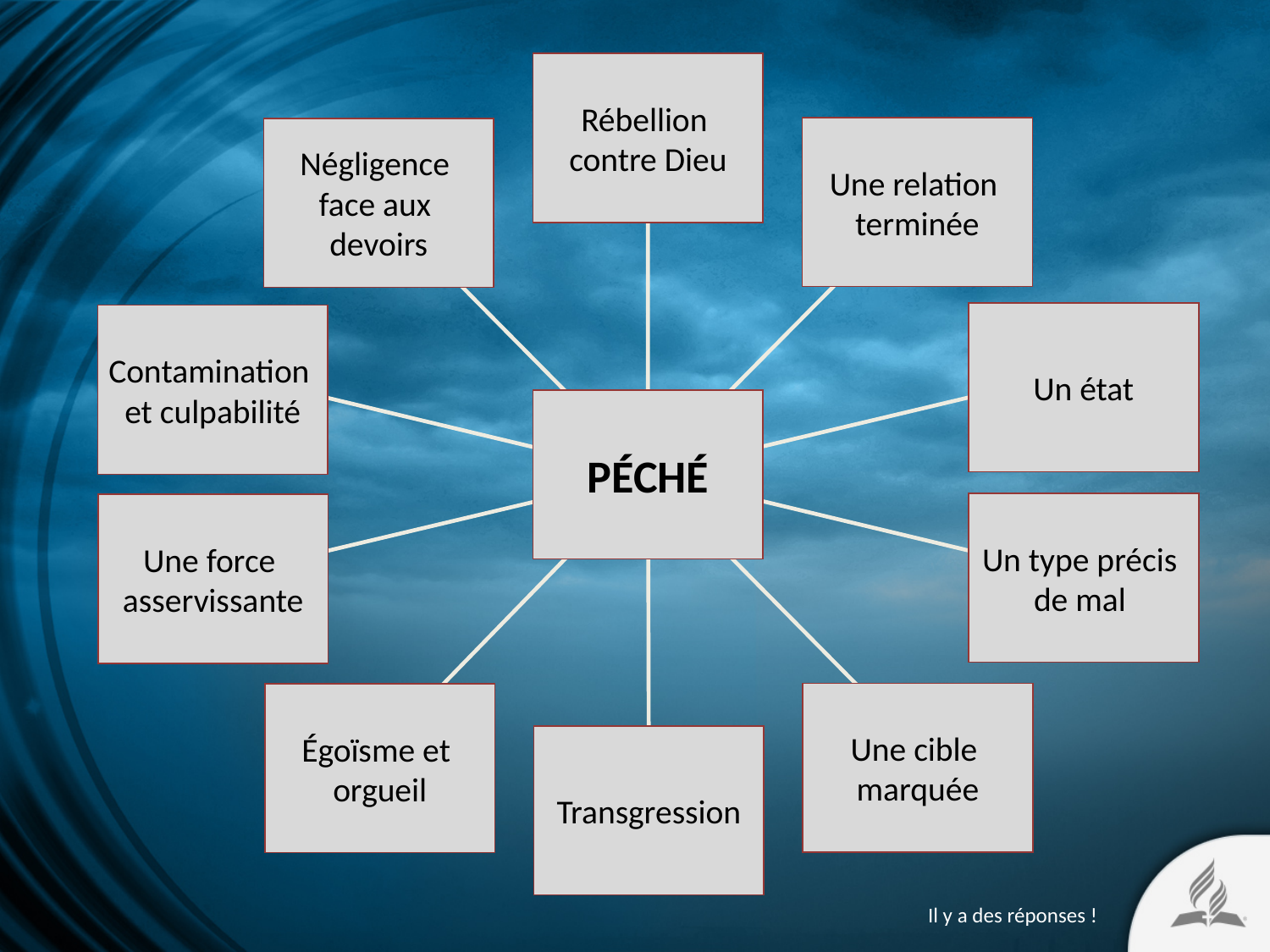

Rébellion
contre Dieu
Une relation
terminée
Négligence
face aux
devoirs

Un état
Contamination
et culpabilité
PÉCHÉ

Un type précis
de mal
Une force
asservissante

Une cible
marquée
Égoïsme et
orgueil
Transgression
Il y a des réponses !